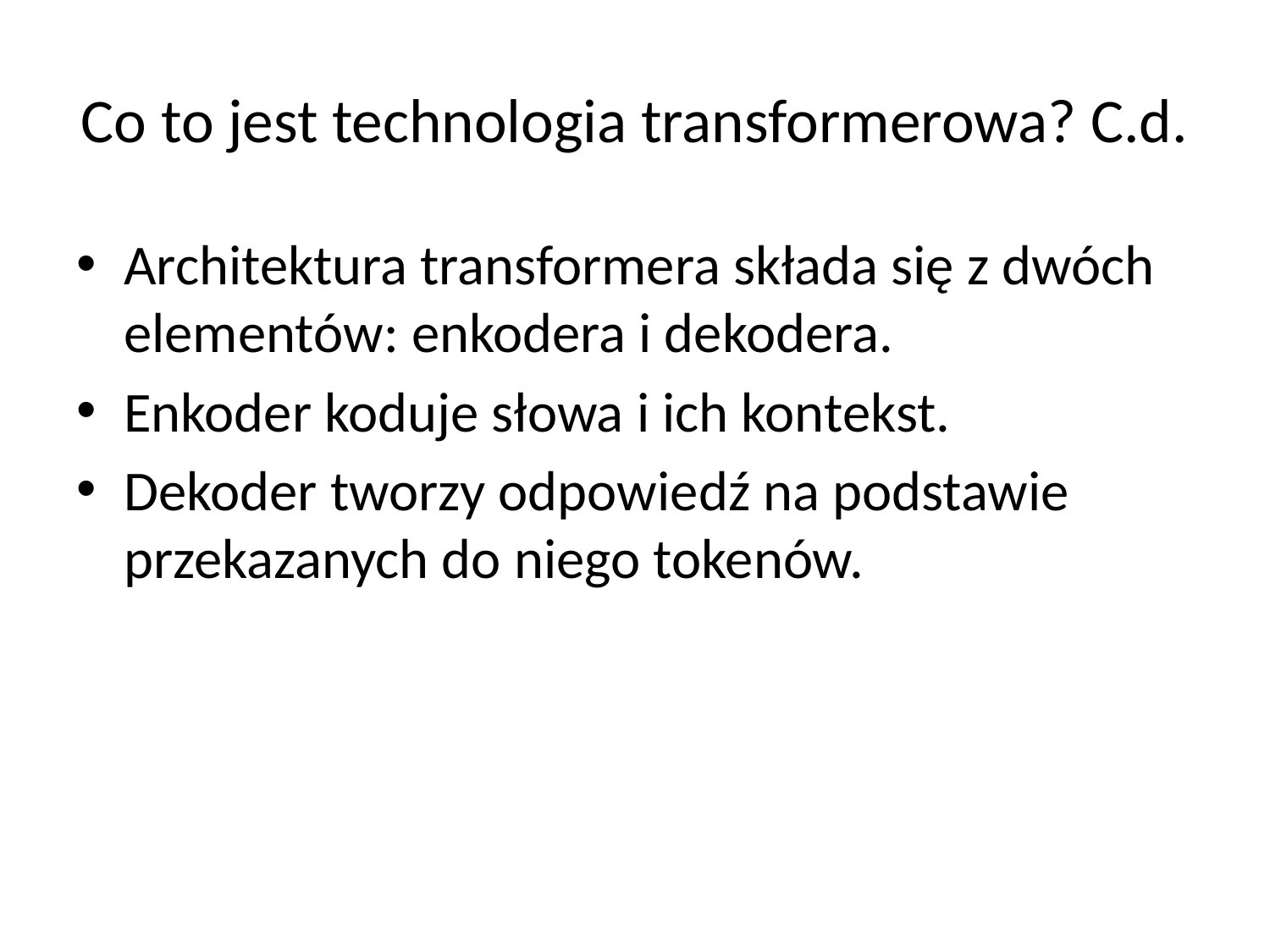

# Co to jest technologia transformerowa? C.d.
Architektura transformera składa się z dwóch elementów: enkodera i dekodera.
Enkoder koduje słowa i ich kontekst.
Dekoder tworzy odpowiedź na podstawie przekazanych do niego tokenów.